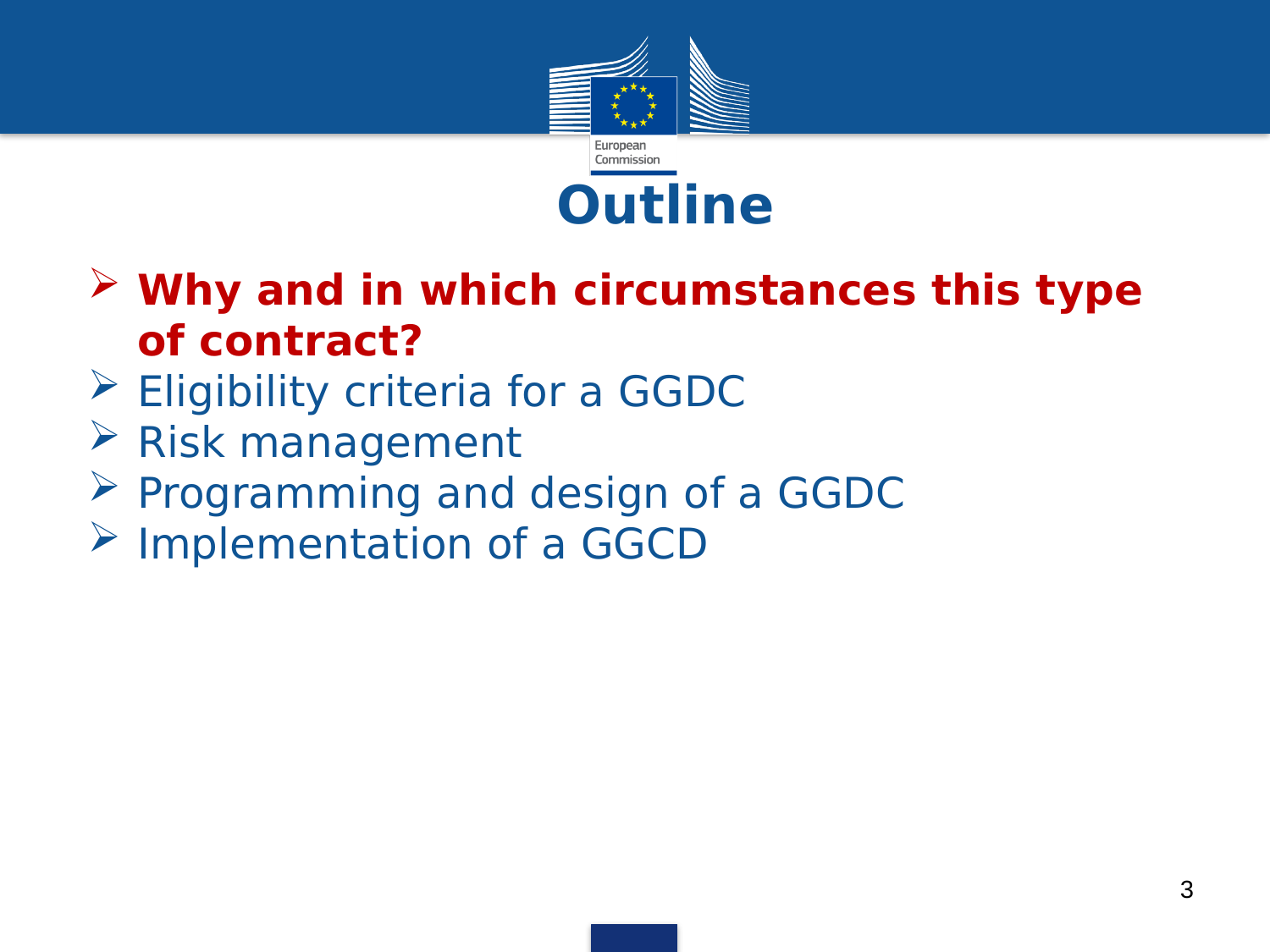

# Outline
Why and in which circumstances this type of contract?
Eligibility criteria for a GGDC
Risk management
Programming and design of a GGDC
Implementation of a GGCD

3